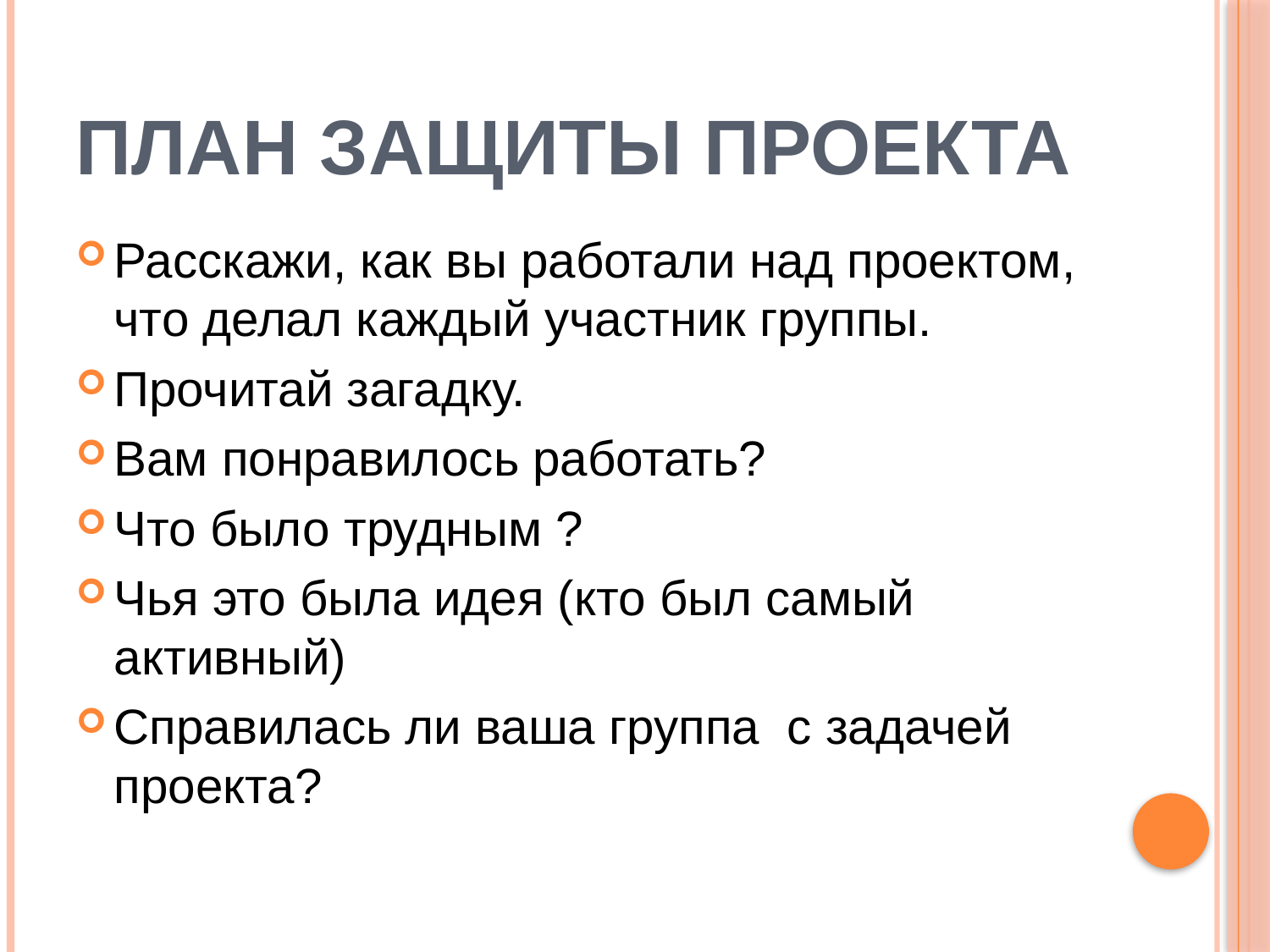

# ПЛАН ЗАЩИТЫ ПРОЕКТА
Расскажи, как вы работали над проектом, что делал каждый участник группы.
Прочитай загадку.
Вам понравилось работать?
Что было трудным ?
Чья это была идея (кто был самый активный)
Справилась ли ваша группа  с задачей проекта?